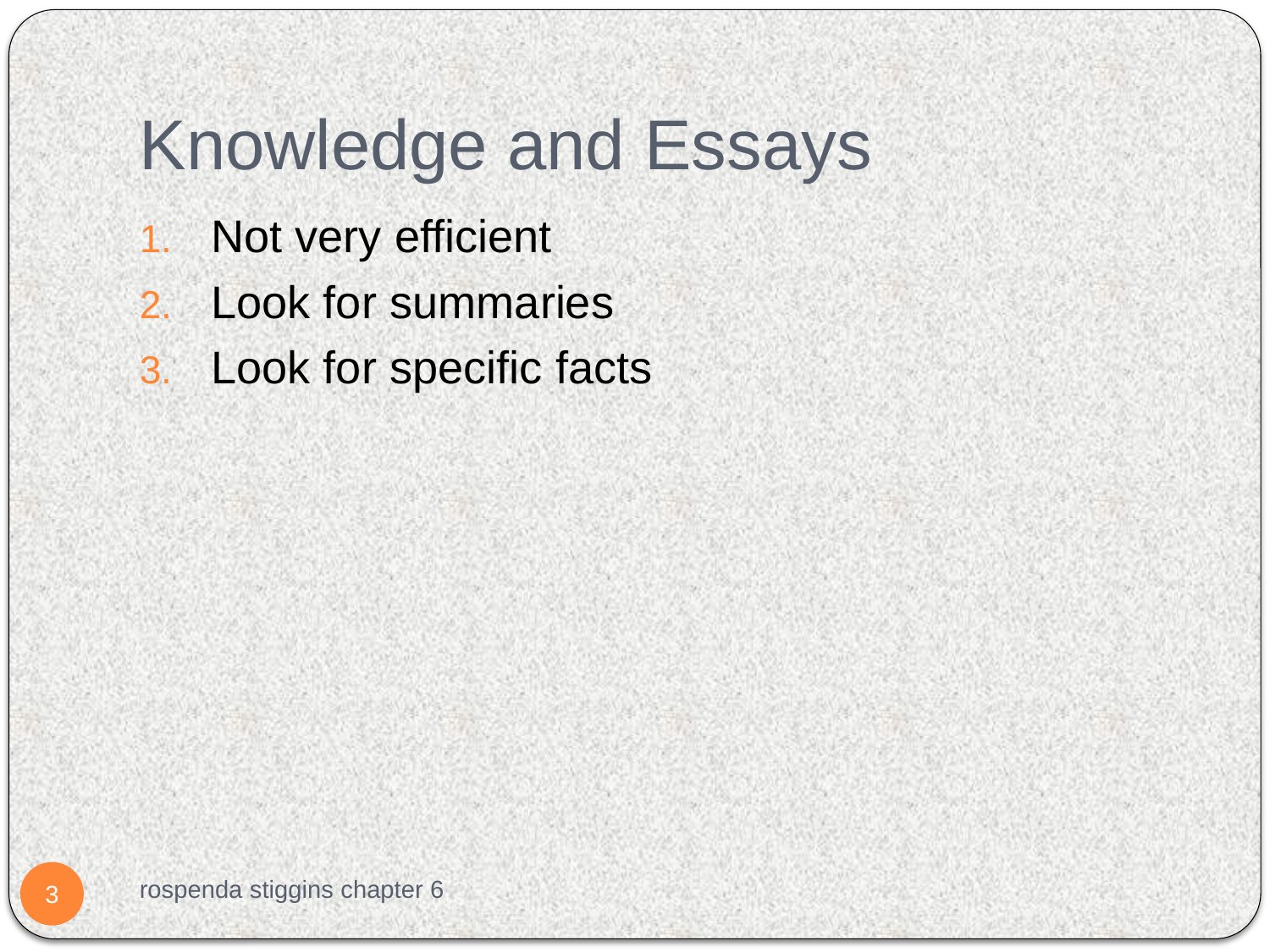

# Knowledge and Essays
Not very efficient
Look for summaries
Look for specific facts

rospenda stiggins chapter 6
3